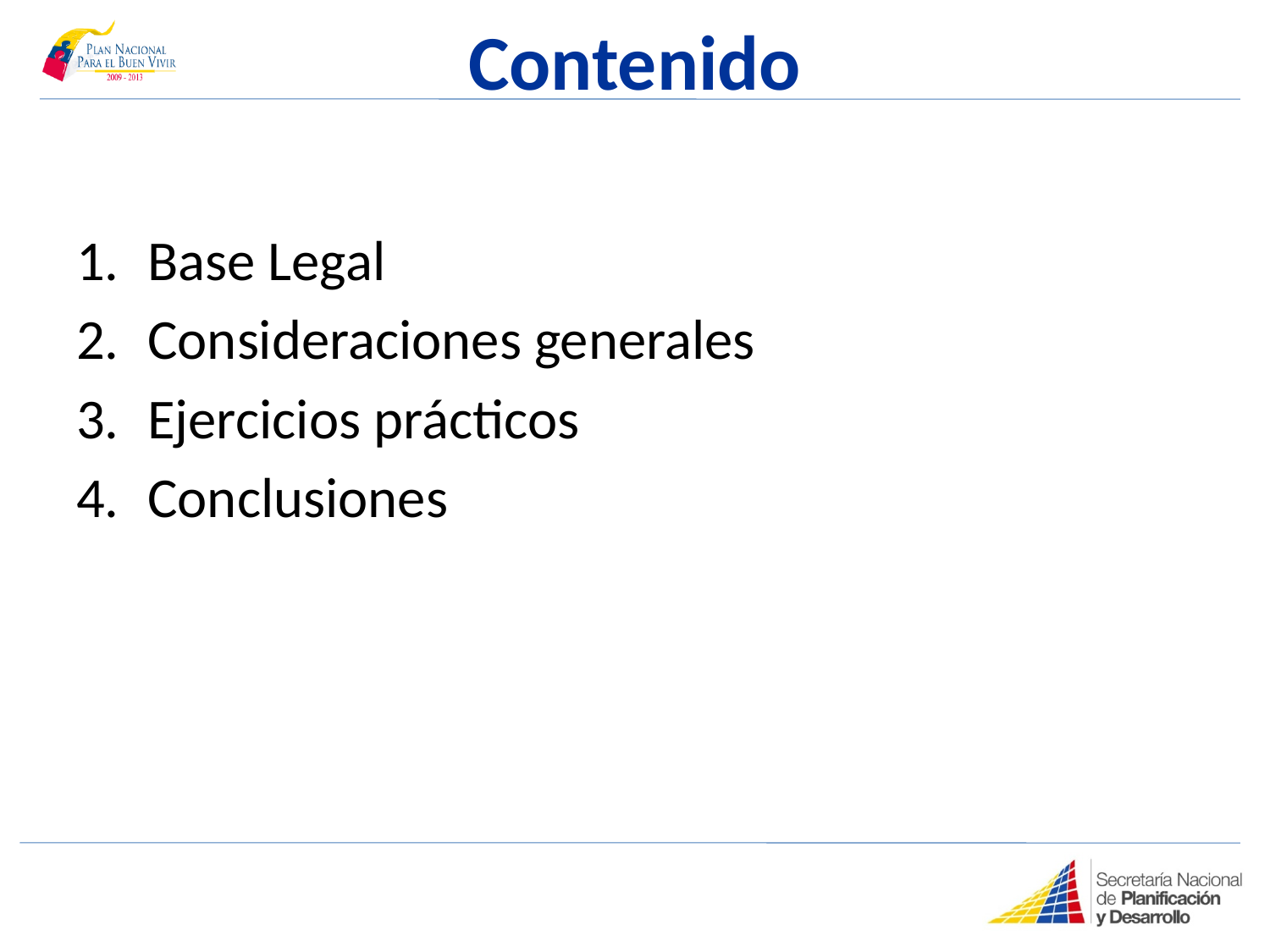

# Contenido

Base Legal
Consideraciones generales
Ejercicios prácticos
Conclusiones